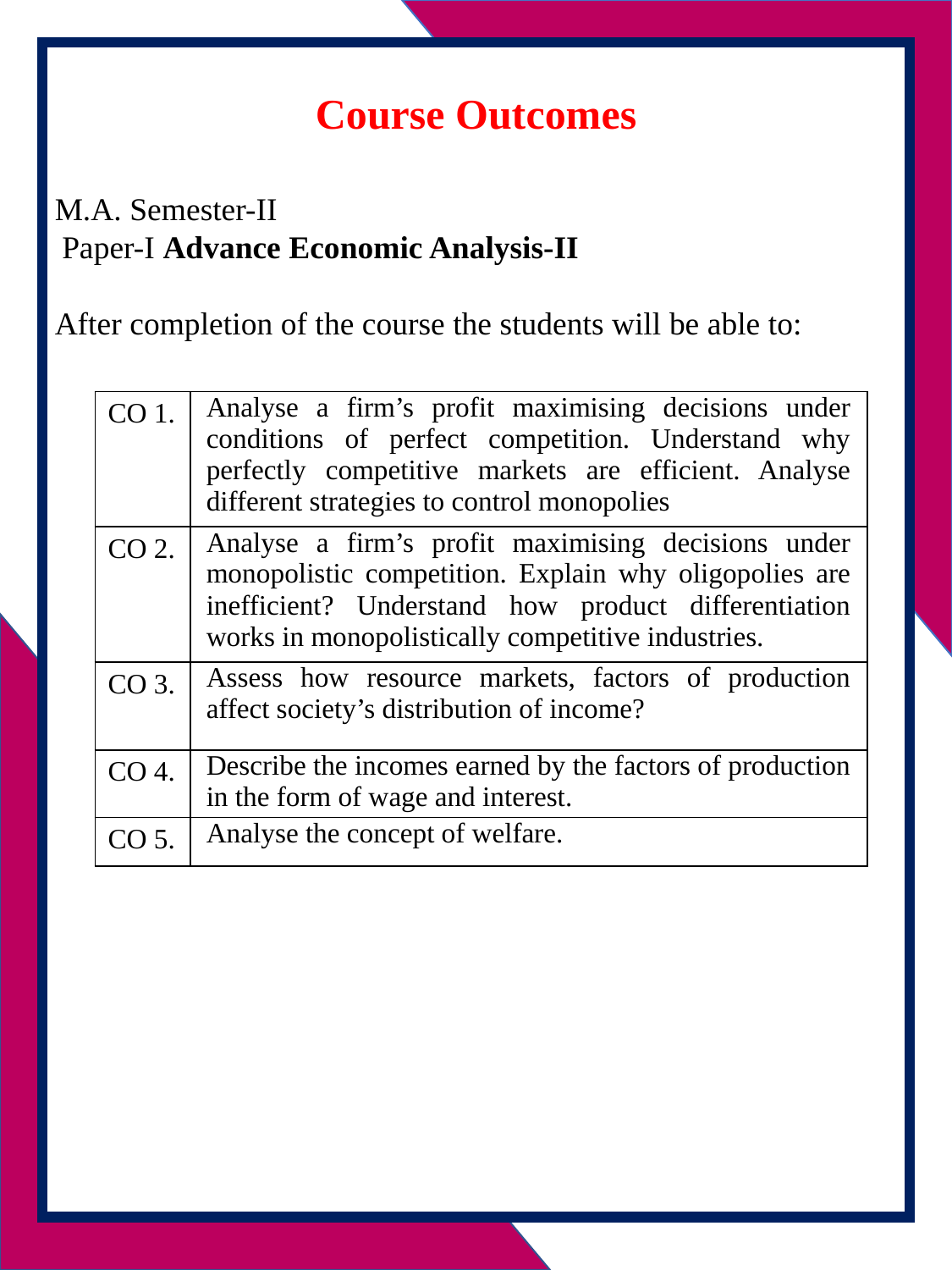

Course Outcomes

M.A. Semester-II
 Paper-I Advance Economic Analysis-II

After completion of the course the students will be able to:

| CO 1. | Analyse a firm’s profit maximising decisions under conditions of perfect competition. Understand why perfectly competitive markets are efficient. Analyse different strategies to control monopolies |
| --- | --- |
| CO 2. | Analyse a firm’s profit maximising decisions under monopolistic competition. Explain why oligopolies are inefficient? Understand how product differentiation works in monopolistically competitive industries. |
| CO 3. | Assess how resource markets, factors of production affect society’s distribution of income? |
| CO 4. | Describe the incomes earned by the factors of production in the form of wage and interest. |
| CO 5. | Analyse the concept of welfare. |